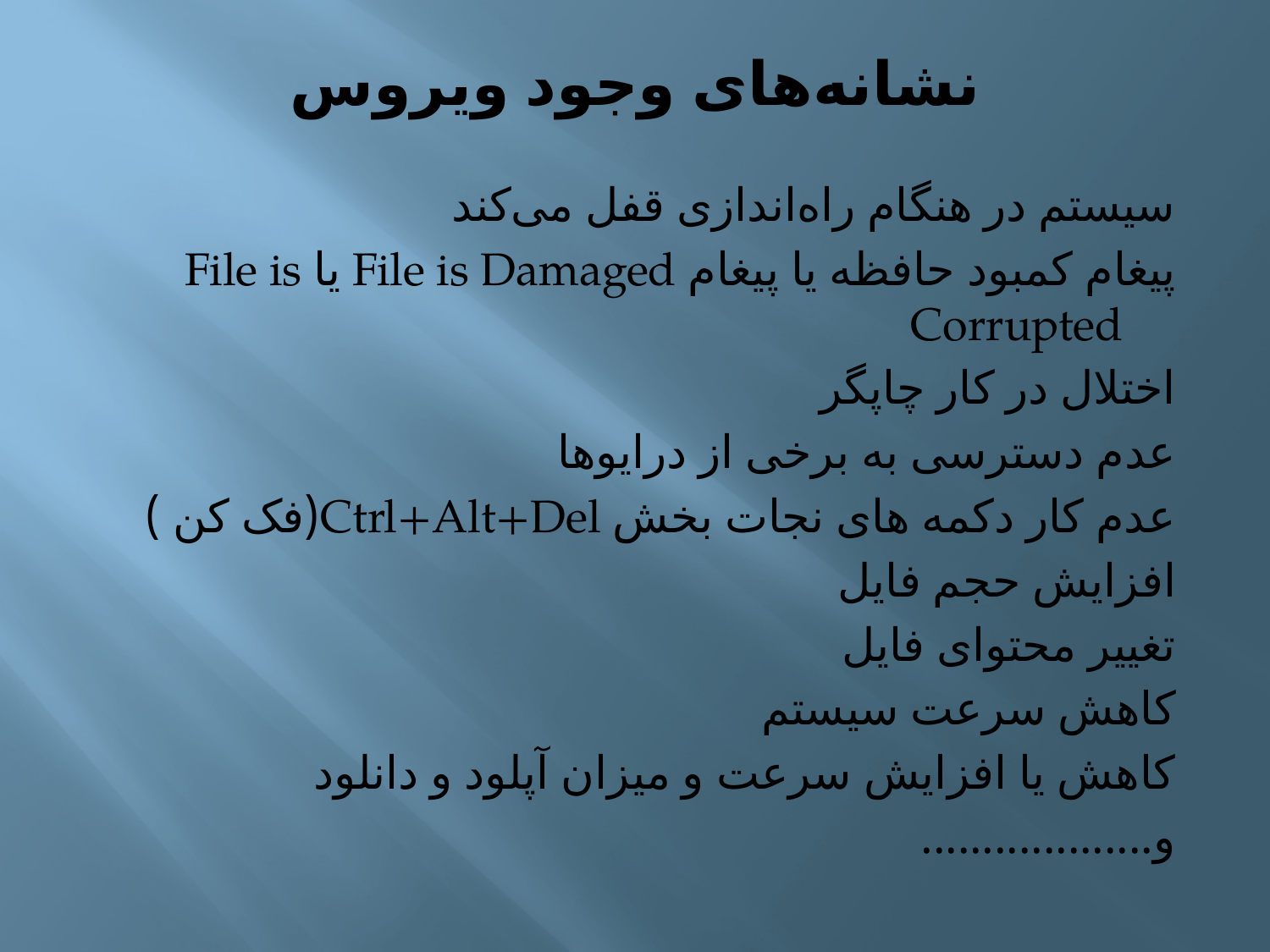

# نشانه‌های وجود ویروس
سیستم در هنگام راه‌اندازی قفل می‌کند
پیغام کمبود حافظه یا پیغام File is Damaged یا File is Corrupted
اختلال در کار چاپگر
عدم دسترسی به برخی از درایوها
عدم کار دکمه های نجات بخش Ctrl+Alt+Del(فک کن )
افزایش حجم فایل
تغییر محتوای فایل
کاهش سرعت سیستم
کاهش یا افزایش سرعت و میزان آپلود و دانلود
و...................